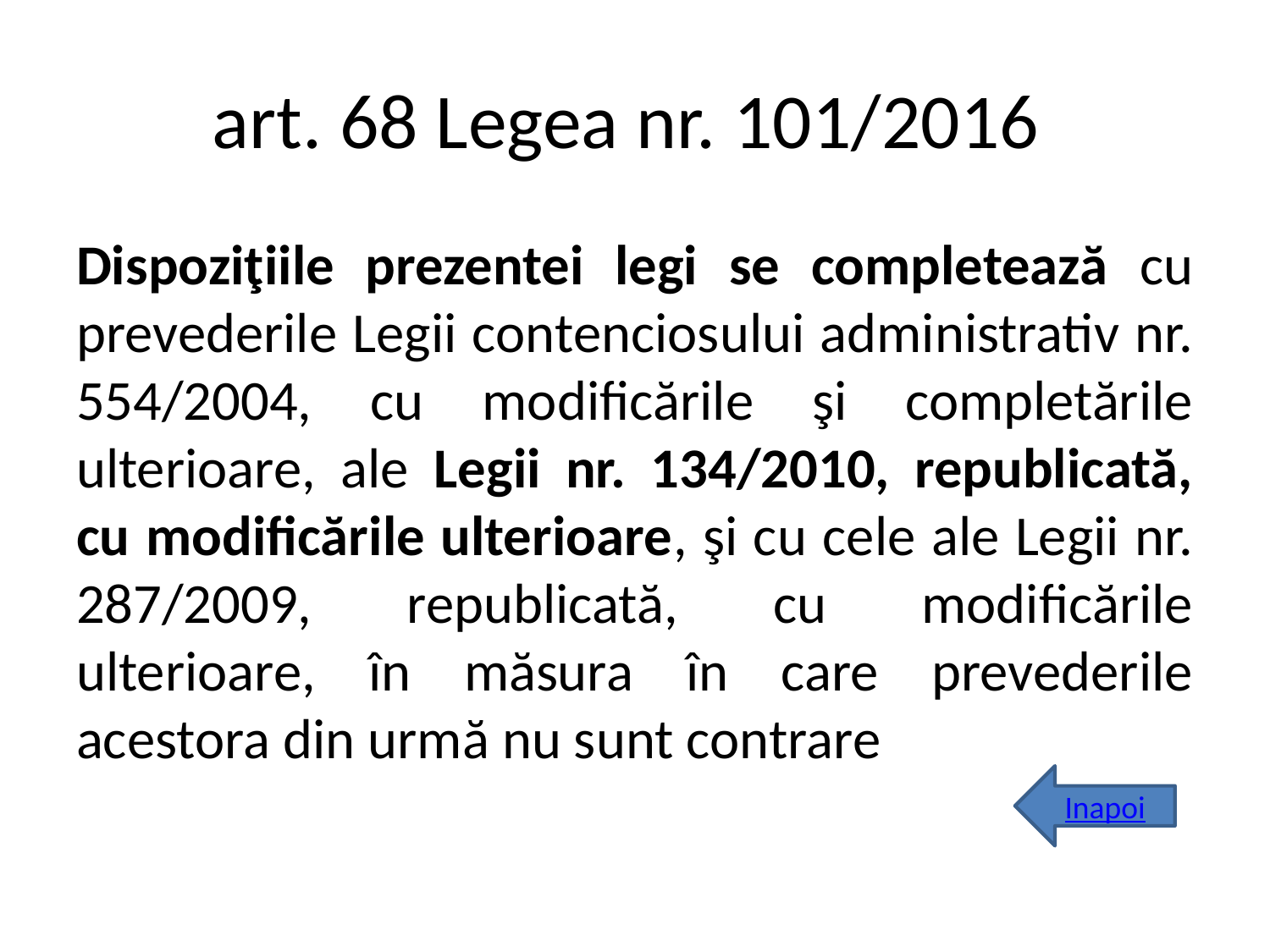

# art. 68 Legea nr. 101/2016
Dispoziţiile prezentei legi se completează cu prevederile Legii contenciosului administrativ nr. 554/2004, cu modificările şi completările ulterioare, ale Legii nr. 134/2010, republicată, cu modificările ulterioare, şi cu cele ale Legii nr. 287/2009, republicată, cu modificările ulterioare, în măsura în care prevederile acestora din urmă nu sunt contrare
Inapoi